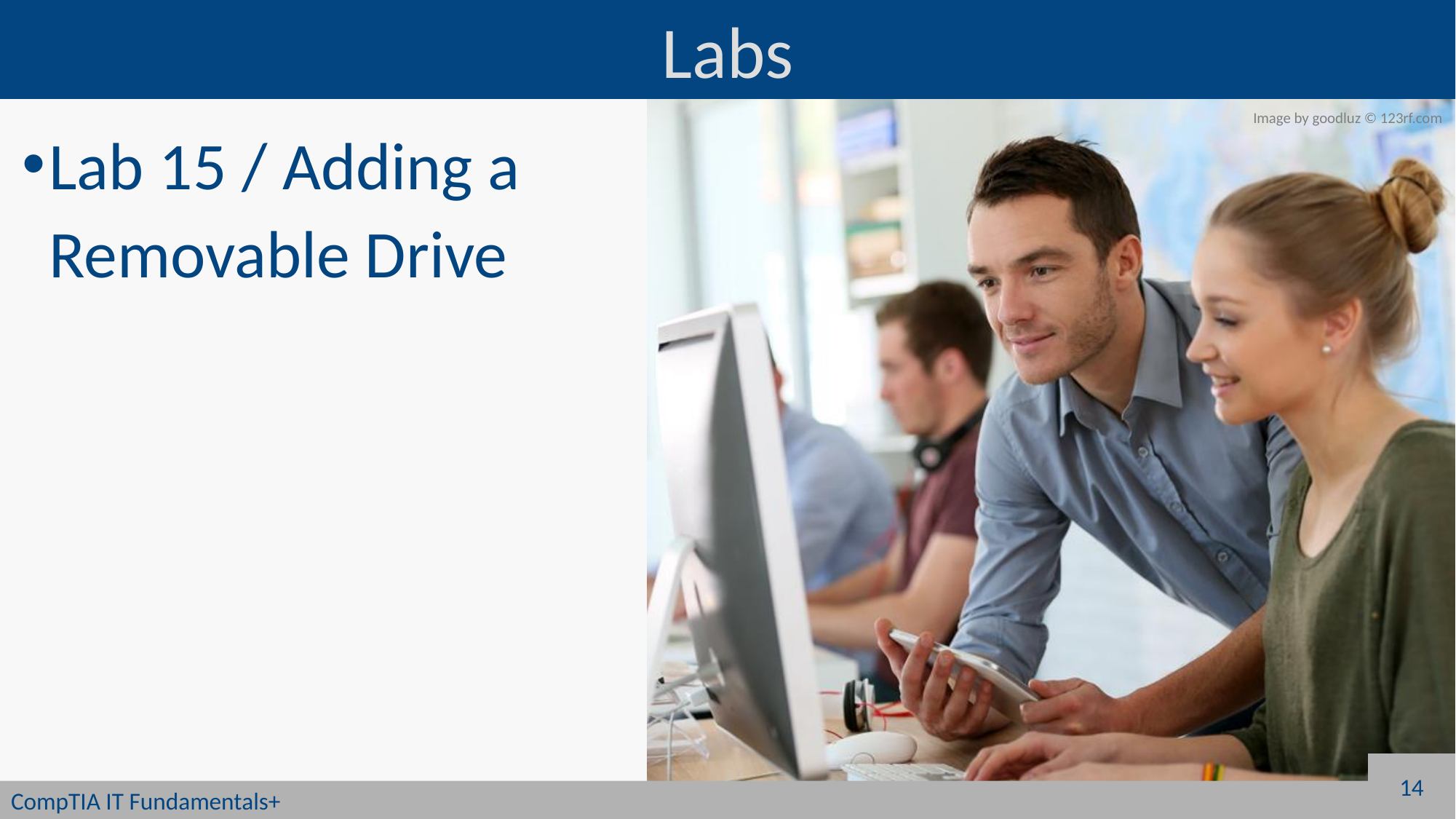

Lab 15 / Adding a Removable Drive
14
CompTIA IT Fundamentals+